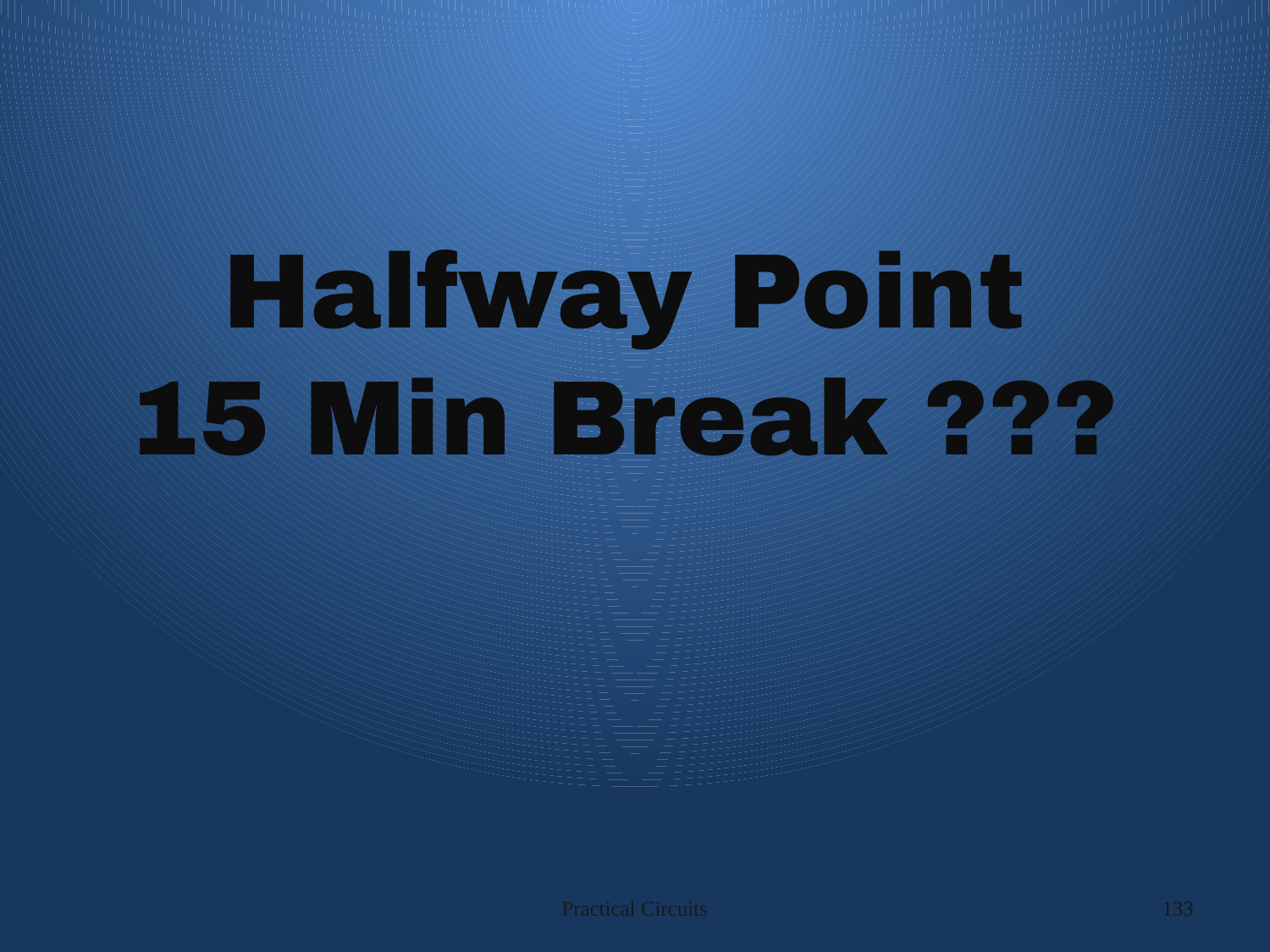

# Halfway Point 15 Min Break ???
Practical Circuits
133